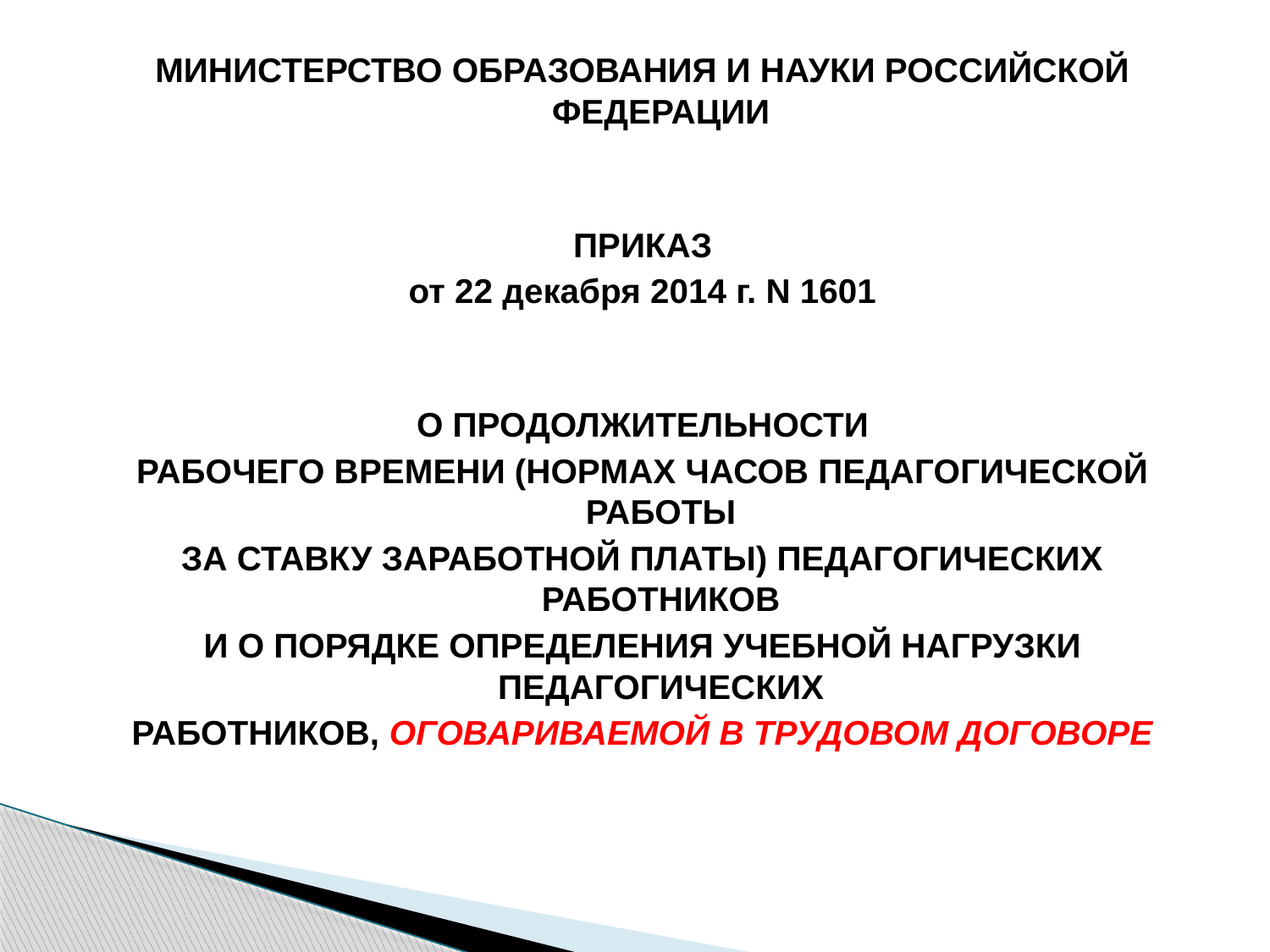

МИНИСТЕРСТВО ОБРАЗОВАНИЯ И НАУКИ РОССИЙСКОЙ ФЕДЕРАЦИИ

ПРИКАЗ
от 22 декабря 2014 г. N 1601

О ПРОДОЛЖИТЕЛЬНОСТИ
РАБОЧЕГО ВРЕМЕНИ (НОРМАХ ЧАСОВ ПЕДАГОГИЧЕСКОЙ РАБОТЫ
ЗА СТАВКУ ЗАРАБОТНОЙ ПЛАТЫ) ПЕДАГОГИЧЕСКИХ РАБОТНИКОВ
И О ПОРЯДКЕ ОПРЕДЕЛЕНИЯ УЧЕБНОЙ НАГРУЗКИ ПЕДАГОГИЧЕСКИХ
РАБОТНИКОВ, ОГОВАРИВАЕМОЙ В ТРУДОВОМ ДОГОВОРЕ